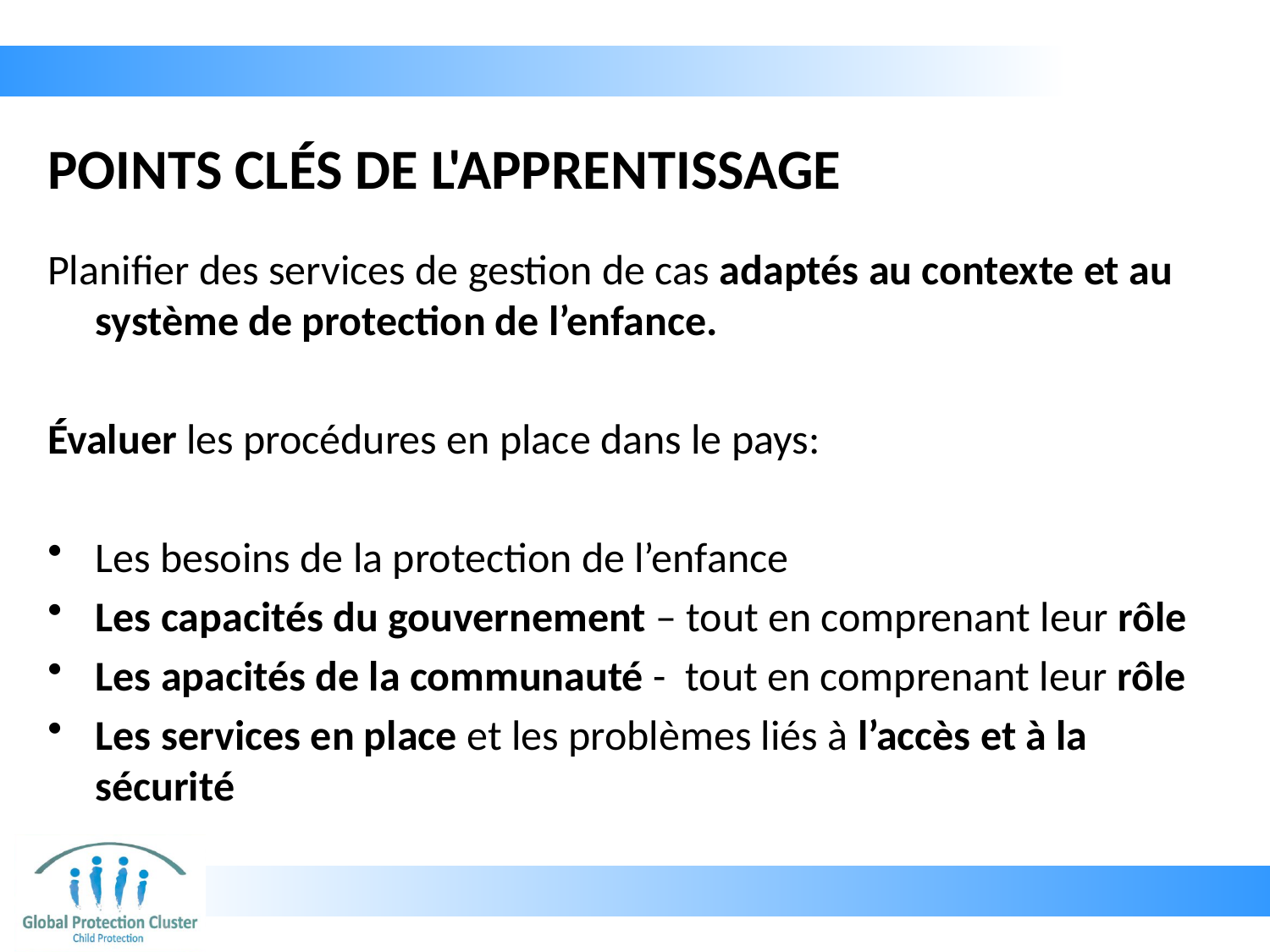

# POINTS CLÉS DE L'APPRENTISSAGE
Planifier des services de gestion de cas adaptés au contexte et au système de protection de l’enfance.

Évaluer les procédures en place dans le pays:

Les besoins de la protection de l’enfance
Les capacités du gouvernement – tout en comprenant leur rôle
Les apacités de la communauté -  tout en comprenant leur rôle
Les services en place et les problèmes liés à l’accès et à la sécurité